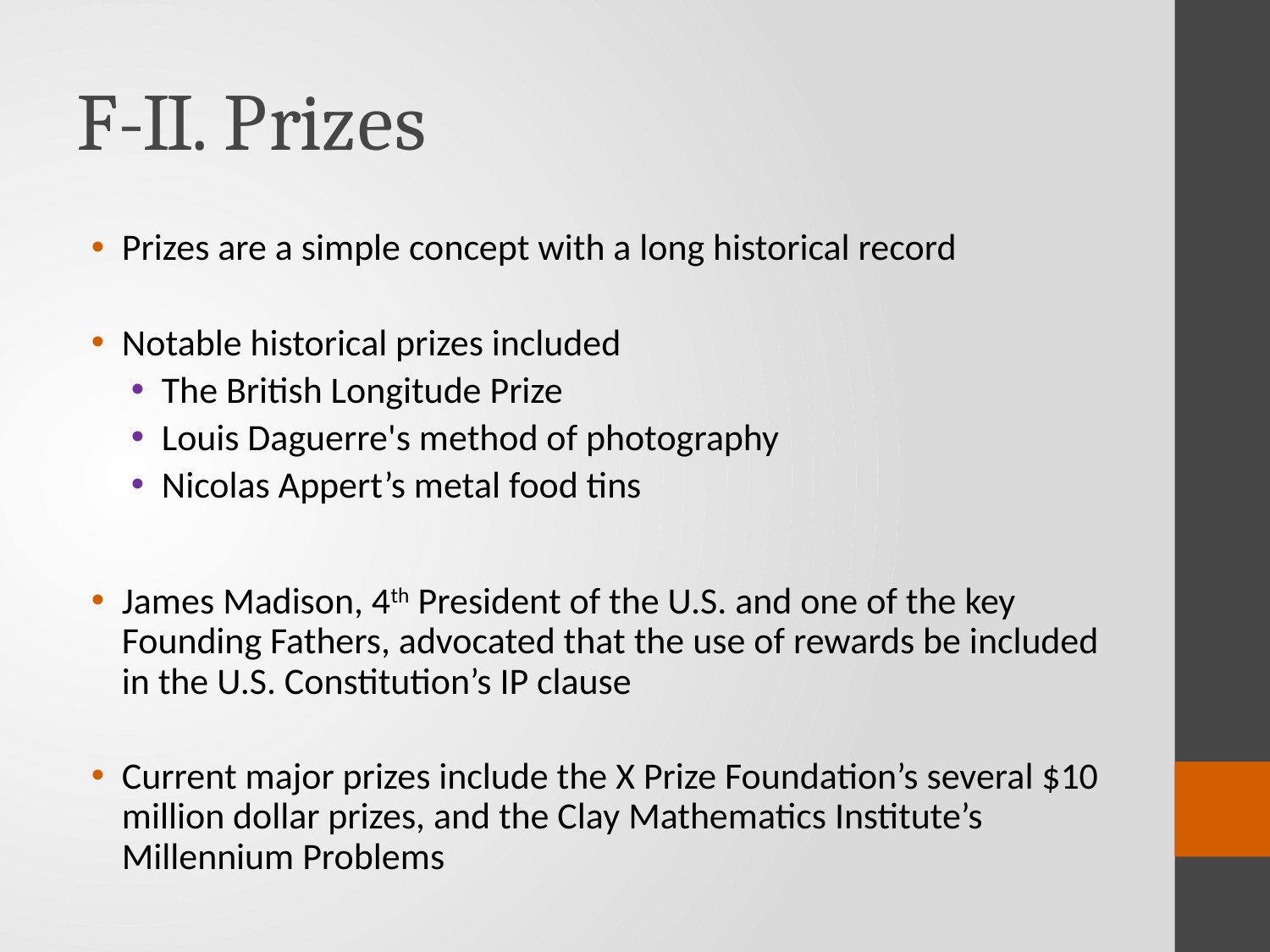

# F-II. Prizes
Prizes are a simple concept with a long historical record

Notable historical prizes included
The British Longitude Prize
Louis Daguerre's method of photography
Nicolas Appert’s metal food tins

James Madison, 4th President of the U.S. and one of the key Founding Fathers, advocated that the use of rewards be included in the U.S. Constitution’s IP clause

Current major prizes include the X Prize Foundation’s several $10 million dollar prizes, and the Clay Mathematics Institute’s Millennium Problems